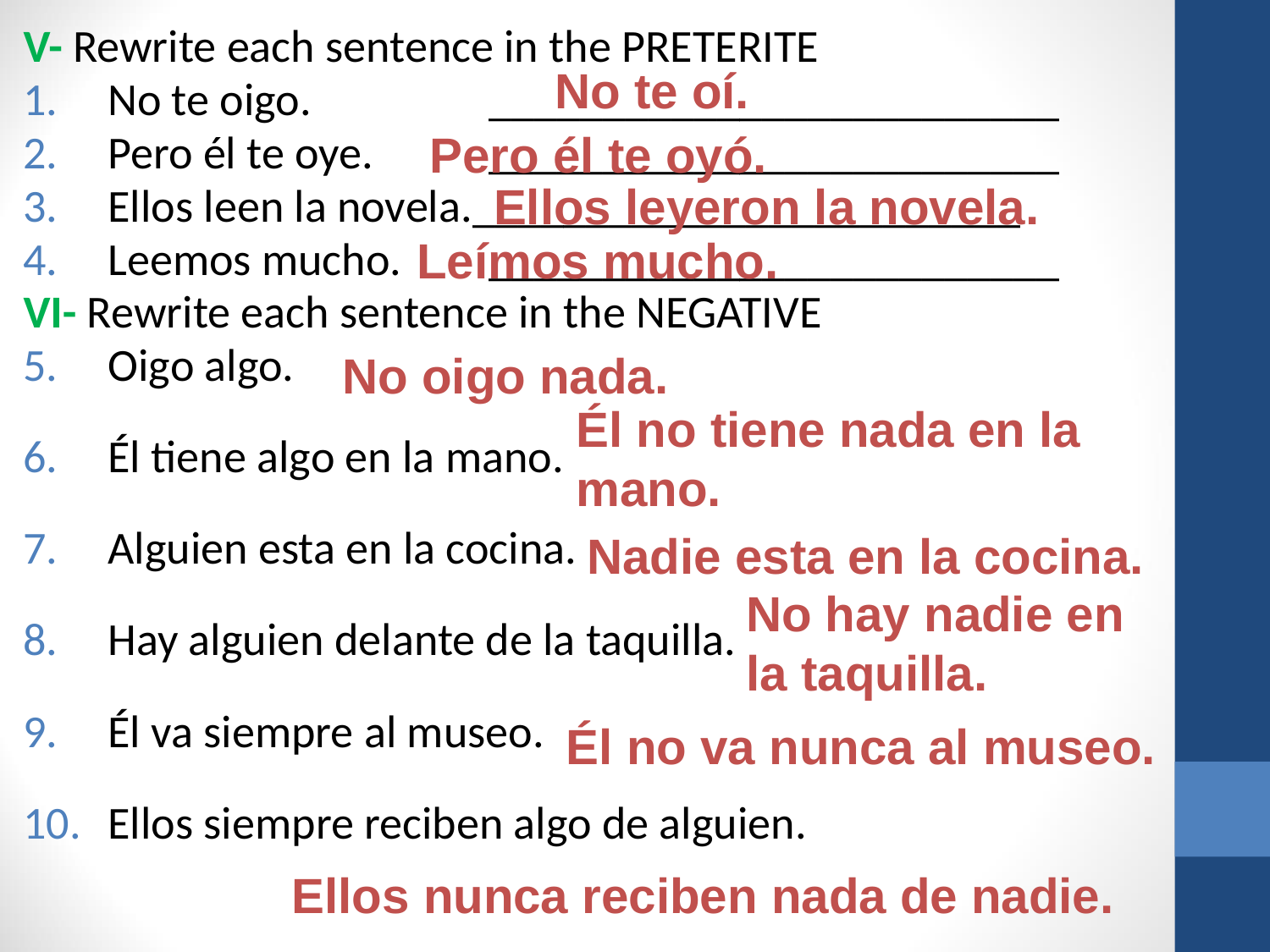

V- Rewrite each sentence in the PRETERITE
No te oigo.		_________________________
Pero él te oye.	_________________________
Ellos leen la novela.________________________
Leemos mucho.	_________________________
VI- Rewrite each sentence in the NEGATIVE
Oigo algo.
Él tiene algo en la mano.
Alguien esta en la cocina.
Hay alguien delante de la taquilla.
Él va siempre al museo.
Ellos siempre reciben algo de alguien.
No te oí.
Pero él te oyó.
Ellos leyeron la novela.
Leímos mucho.
No oigo nada.
Él no tiene nada en la
mano.
Nadie esta en la cocina.
No hay nadie en
la taquilla.
Él no va nunca al museo.
Ellos nunca reciben nada de nadie.